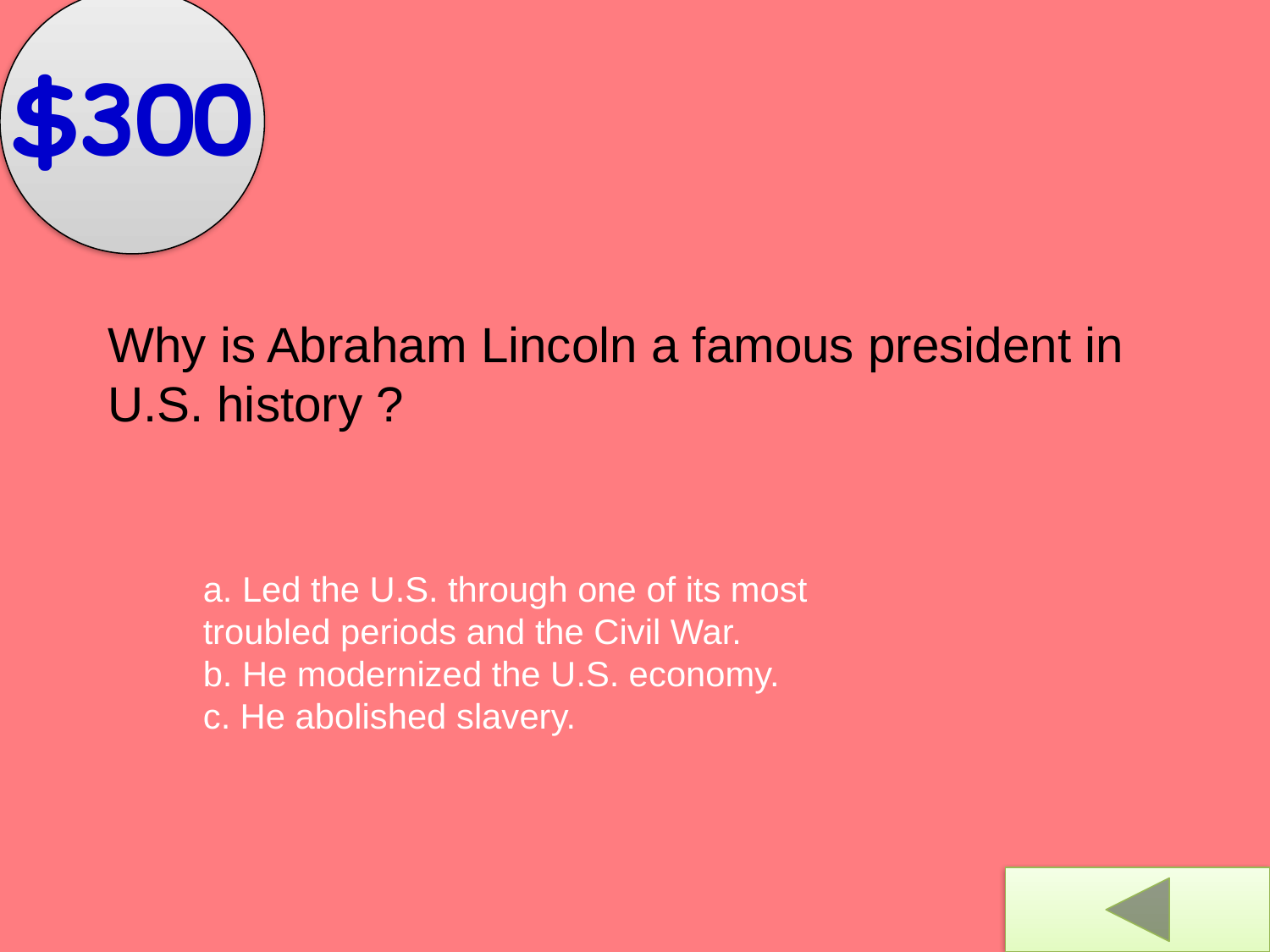

$300
Why is Abraham Lincoln a famous president in U.S. history ?
a. Led the U.S. through one of its most      troubled periods and the Civil War.
b. He modernized the U.S. economy.
c. He abolished slavery.